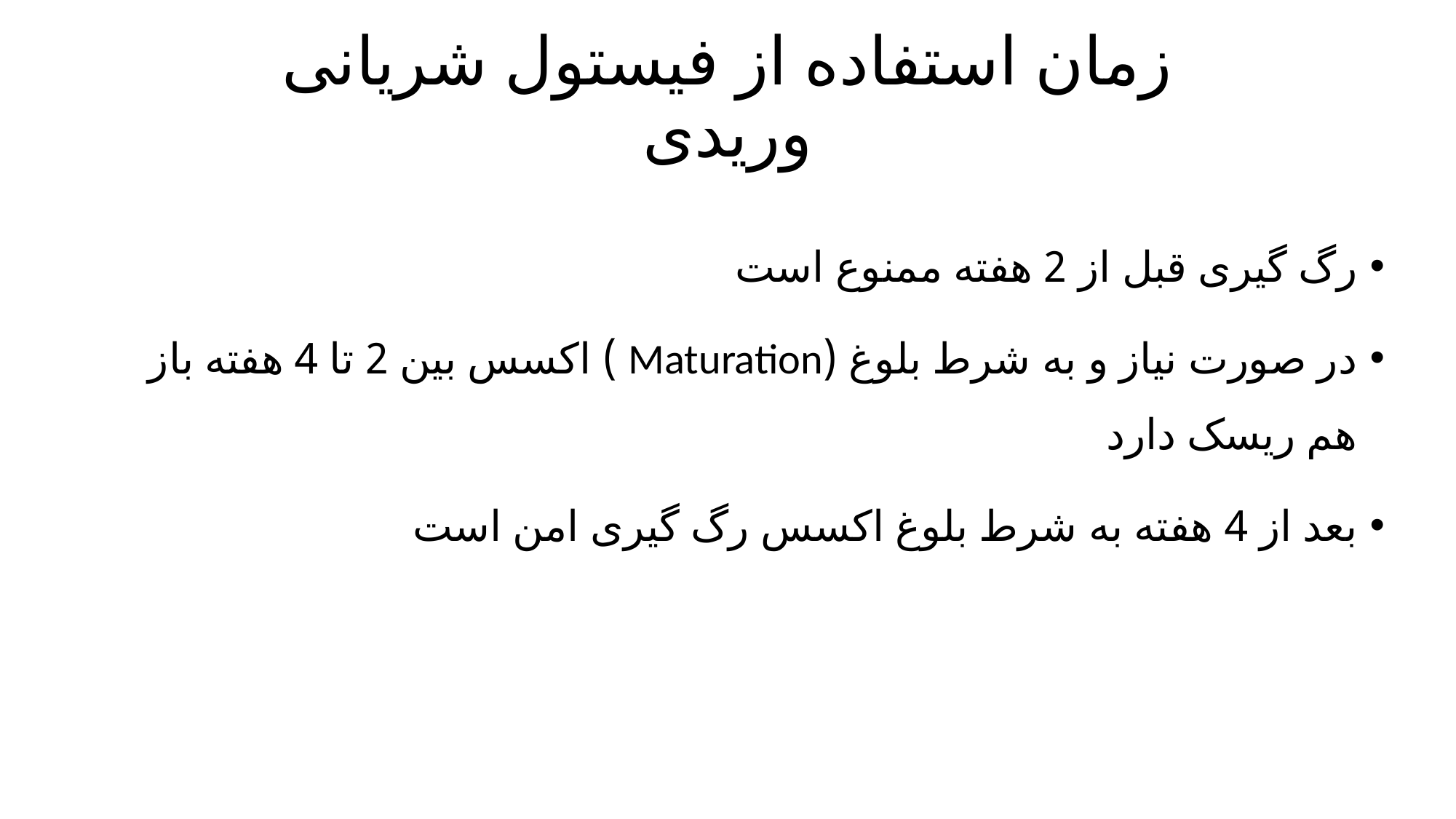

# زمان استفاده از فیستول شریانی وریدی

رگ گیری قبل از 2 هفته ممنوع است
در صورت نیاز و به شرط بلوغ (Maturation ) اکسس بین 2 تا 4 هفته باز هم ریسک دارد
بعد از 4 هفته به شرط بلوغ اکسس رگ گیری امن است